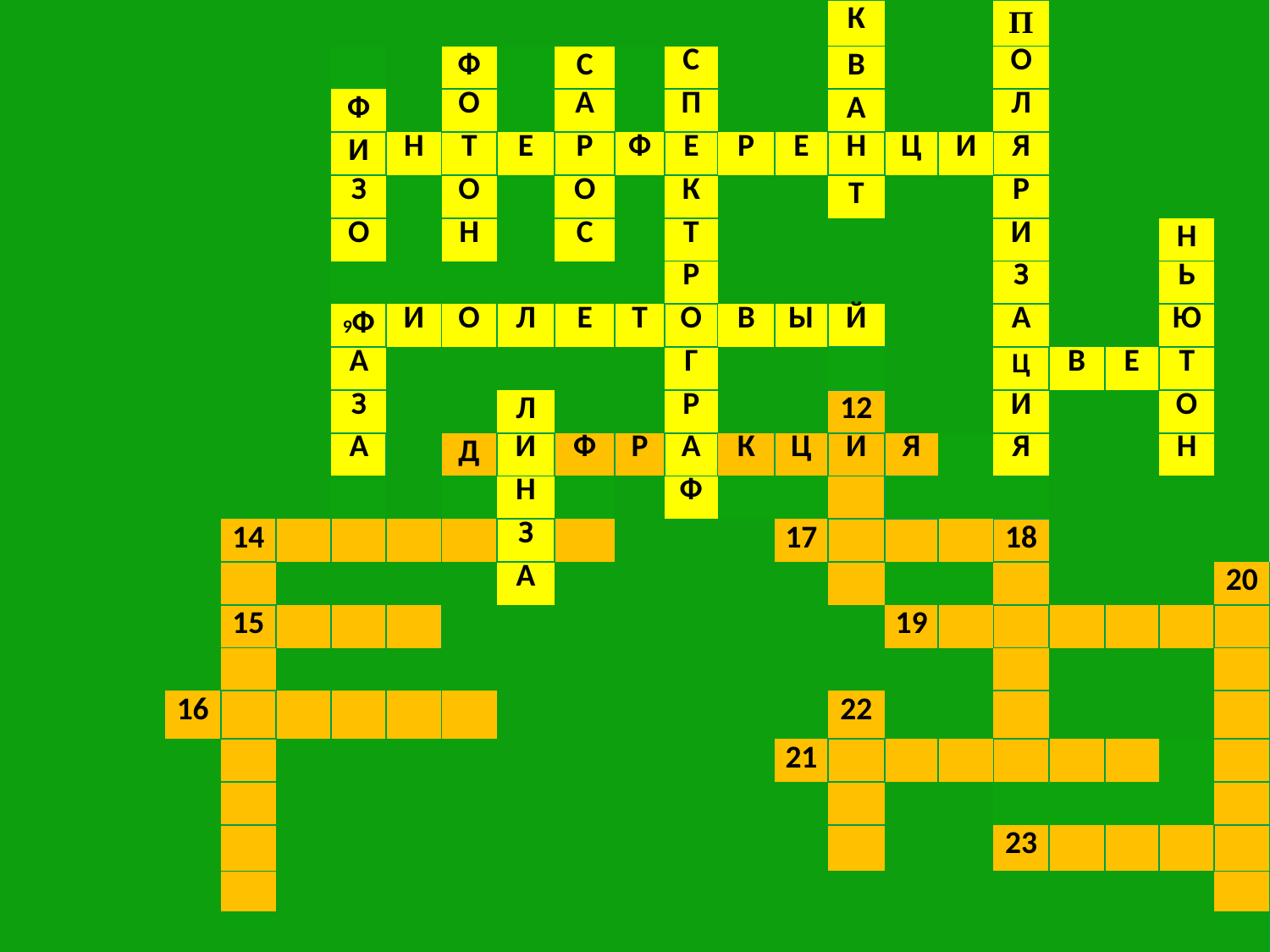

|  |  |  |  |  |  |  |  |  |  |  |  |  |  |  | К |  |  | П |  |  |  |  |
| --- | --- | --- | --- | --- | --- | --- | --- | --- | --- | --- | --- | --- | --- | --- | --- | --- | --- | --- | --- | --- | --- | --- |
|  |  |  |  |  |  |  |  | Ф |  | С |  | С |  |  | В |  |  | О |  |  |  |  |
|  |  |  |  |  |  | Ф |  | О |  | А |  | П |  |  | А |  |  | Л |  |  |  |  |
|  |  |  |  |  |  | И | Н | Т | Е | Р | Ф | Е | Р | Е | Н | Ц | И | Я |  |  |  |  |
|  |  |  |  |  |  | З |  | О |  | О |  | К |  |  | Т |  |  | Р |  |  |  |  |
|  |  |  |  |  |  | О |  | Н |  | С |  | Т |  |  |  |  |  | И |  |  | Н |  |
|  |  |  |  |  |  |  |  |  |  |  |  | Р |  |  |  |  |  | З |  |  | Ь |  |
|  |  |  |  |  |  | 9Ф | И | О | Л | Е | Т | О | В | Ы | Й |  |  | А |  |  | Ю |  |
|  |  |  |  |  |  | А |  |  |  |  |  | Г |  |  |  |  |  | Ц | В | Е | Т |  |
|  |  |  |  |  |  | З |  |  | Л |  |  | Р |  |  | 12 |  |  | И |  |  | О |  |
|  |  |  |  |  |  | А |  | Д | И | Ф | Р | А | К | Ц | И | Я |  | Я |  |  | Н |  |
|  |  |  |  |  |  |  |  |  | Н |  |  | Ф |  |  |  |  |  |  |  |  |  |  |
|  |  |  |  | 14 |  |  |  |  | З |  |  |  |  | 17 |  |  |  | 18 |  |  |  |  |
|  |  |  |  |  |  |  |  |  | А |  |  |  |  |  |  |  |  |  |  |  |  | 20 |
|  |  |  |  | 15 |  |  |  |  |  |  |  |  |  |  |  | 19 |  |  |  |  |  |  |
|  |  |  |  |  |  |  |  |  |  |  |  |  |  |  |  |  |  |  |  |  |  |  |
|  |  |  | 16 |  |  |  |  |  |  |  |  |  |  |  | 22 |  |  |  |  |  |  |  |
|  |  |  |  |  |  |  |  |  |  |  |  |  |  | 21 |  |  |  |  |  |  |  |  |
|  |  |  |  |  |  |  |  |  |  |  |  |  |  |  |  |  |  |  |  |  |  |  |
|  |  |  |  |  |  |  |  |  |  |  |  |  |  |  |  |  |  | 23 |  |  |  |  |
|  |  |  |  |  |  |  |  |  |  |  |  |  |  |  |  |  |  |  |  |  |  |  |
|  |  |  |  |  |  |  |  |  |  |  |  |  |  |  |  |  |  |  |  |  |  |  |